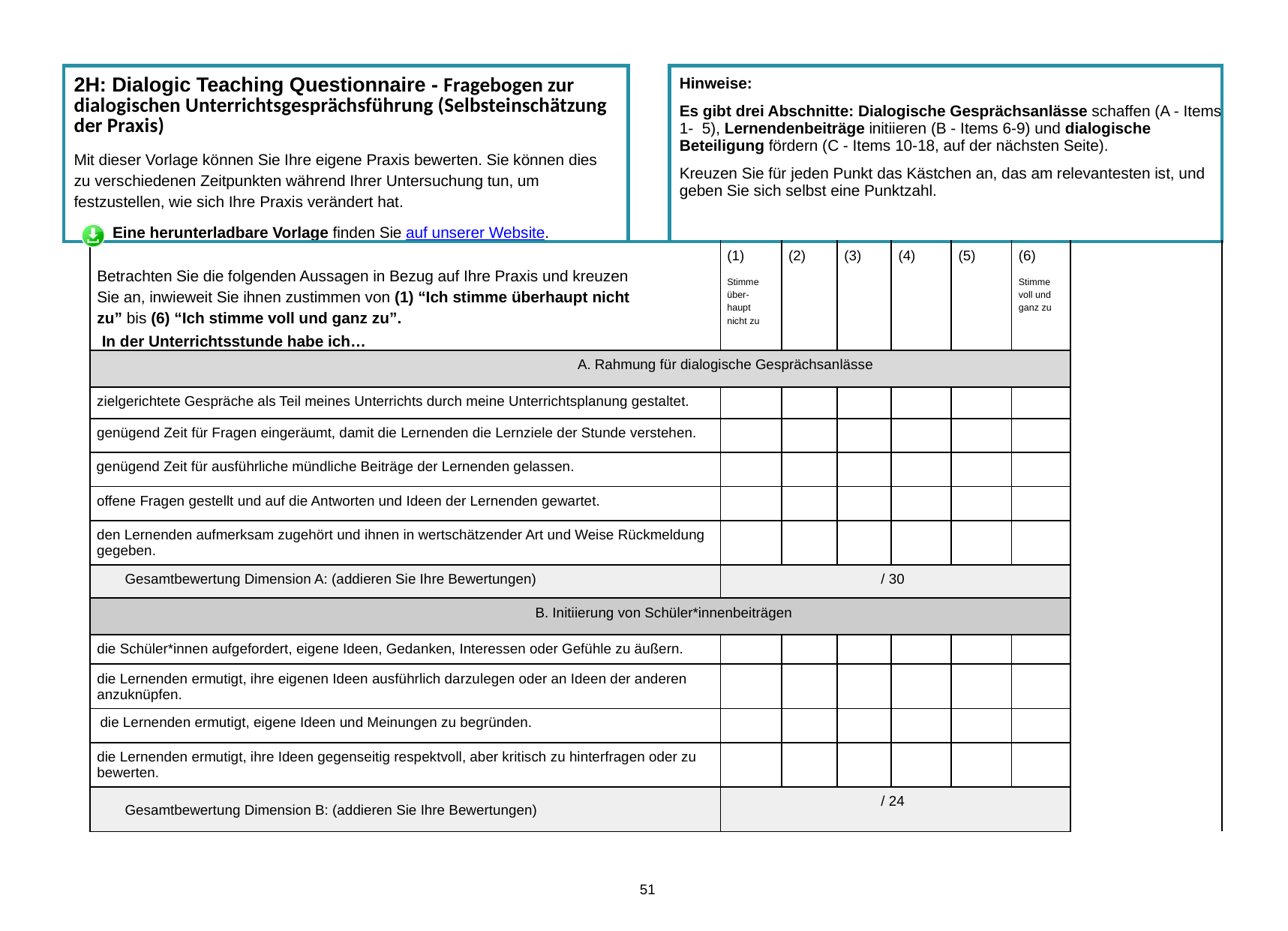

| 2H: Dialogic Teaching Questionnaire - Fragebogen zur dialogischen Unterrichtsgesprächsführung (Selbsteinschätzung der Praxis) Mit dieser Vorlage können Sie Ihre eigene Praxis bewerten. Sie können dies zu verschiedenen Zeitpunkten während Ihrer Untersuchung tun, um festzustellen, wie sich Ihre Praxis verändert hat. Eine herunterladbare Vorlage finden Sie auf unserer Website. |  |  | Hinweise: Es gibt drei Abschnitte: Dialogische Gesprächsanlässe schaffen (A - Items 1- 5), Lernendenbeiträge initiieren (B - Items 6-9) und dialogische Beteiligung fördern (C - Items 10-18, auf der nächsten Seite). Kreuzen Sie für jeden Punkt das Kästchen an, das am relevantesten ist, und geben Sie sich selbst eine Punktzahl. |  |  |  |  |  |  |  |
| --- | --- | --- | --- | --- | --- | --- | --- | --- | --- | --- |
|  | Betrachten Sie die folgenden Aussagen in Bezug auf Ihre Praxis und kreuzen Sie an, inwieweit Sie ihnen zustimmen von (1) “Ich stimme überhaupt nicht zu” bis (6) “Ich stimme voll und ganz zu”. In der Unterrichtsstunde habe ich… |  |  | (1) Stimme über-haupt nicht zu | (2) | (3) | (4) | (5) | (6) Stimme voll und ganz zu |  |
|  | A. Rahmung für dialogische Gesprächsanlässe |  |  |  |  |  |  |  |  |  |
|  | zielgerichtete Gespräche als Teil meines Unterrichts durch meine Unterrichtsplanung gestaltet. |  |  |  |  |  |  |  |  |  |
|  | genügend Zeit für Fragen eingeräumt, damit die Lernenden die Lernziele der Stunde verstehen. |  |  |  |  |  |  |  |  |  |
|  | genügend Zeit für ausführliche mündliche Beiträge der Lernenden gelassen. |  |  |  |  |  |  |  |  |  |
|  | offene Fragen gestellt und auf die Antworten und Ideen der Lernenden gewartet. |  |  |  |  |  |  |  |  |  |
|  | den Lernenden aufmerksam zugehört und ihnen in wertschätzender Art und Weise Rückmeldung gegeben. |  |  |  |  |  |  |  |  |  |
|  | Gesamtbewertung Dimension A: (addieren Sie Ihre Bewertungen) |  |  | / 30 |  |  |  |  |  |  |
|  | B. Initiierung von Schüler\*innenbeiträgen |  |  |  |  |  |  |  |  |  |
|  | die Schüler\*innen aufgefordert, eigene Ideen, Gedanken, Interessen oder Gefühle zu äußern. |  |  |  |  |  |  |  |  |  |
|  | die Lernenden ermutigt, ihre eigenen Ideen ausführlich darzulegen oder an Ideen der anderen anzuknüpfen. |  |  |  |  |  |  |  |  |  |
|  | die Lernenden ermutigt, eigene Ideen und Meinungen zu begründen. |  |  |  |  |  |  |  |  |  |
|  | die Lernenden ermutigt, ihre Ideen gegenseitig respektvoll, aber kritisch zu hinterfragen oder zu bewerten. |  |  |  |  |  |  |  |  |  |
|  | Gesamtbewertung Dimension B: (addieren Sie Ihre Bewertungen) |  |  | / 24 |  |  |  |  |  |  |

51